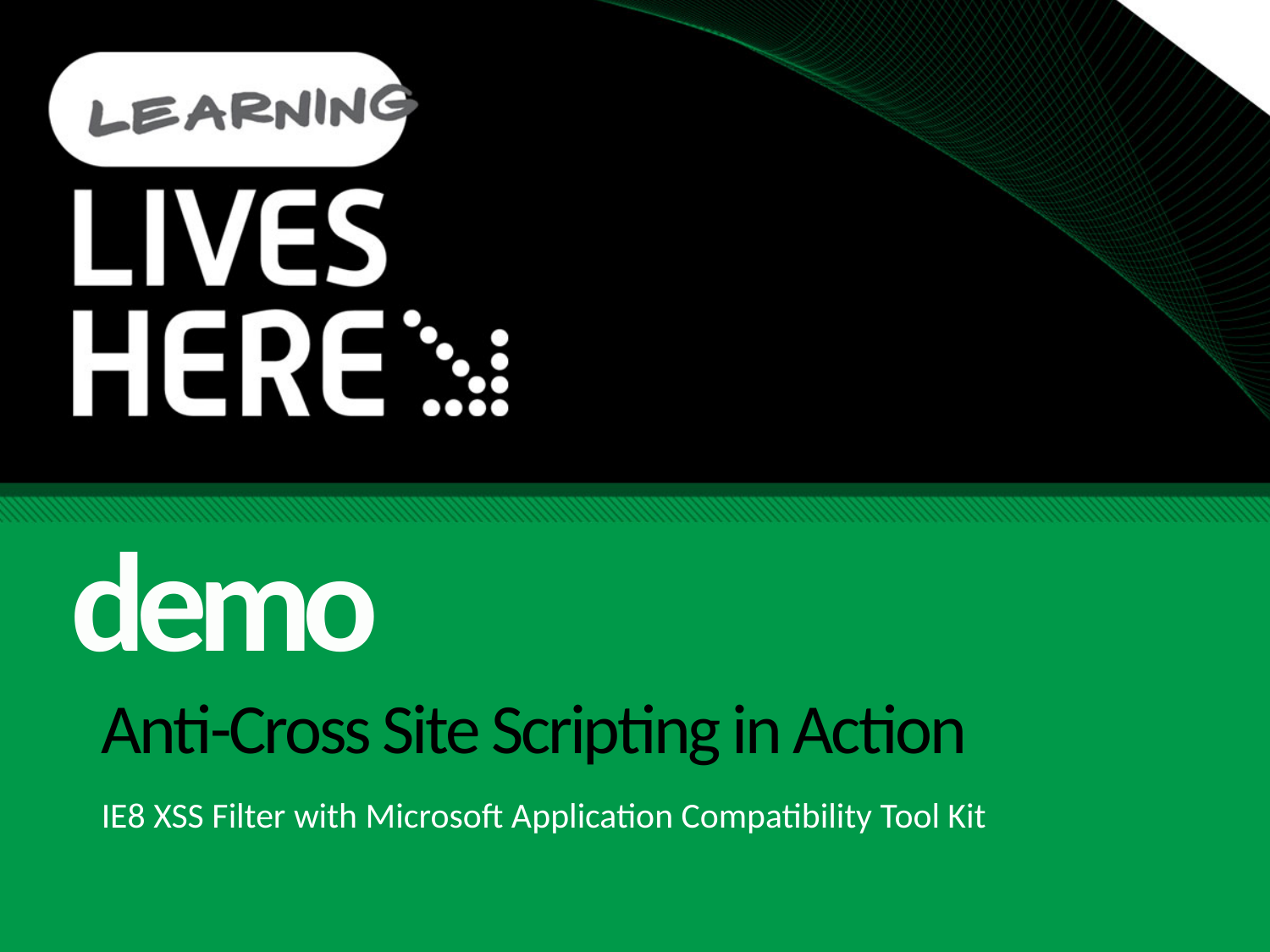

demo
# Anti-Cross Site Scripting in Action
IE8 XSS Filter with Microsoft Application Compatibility Tool Kit